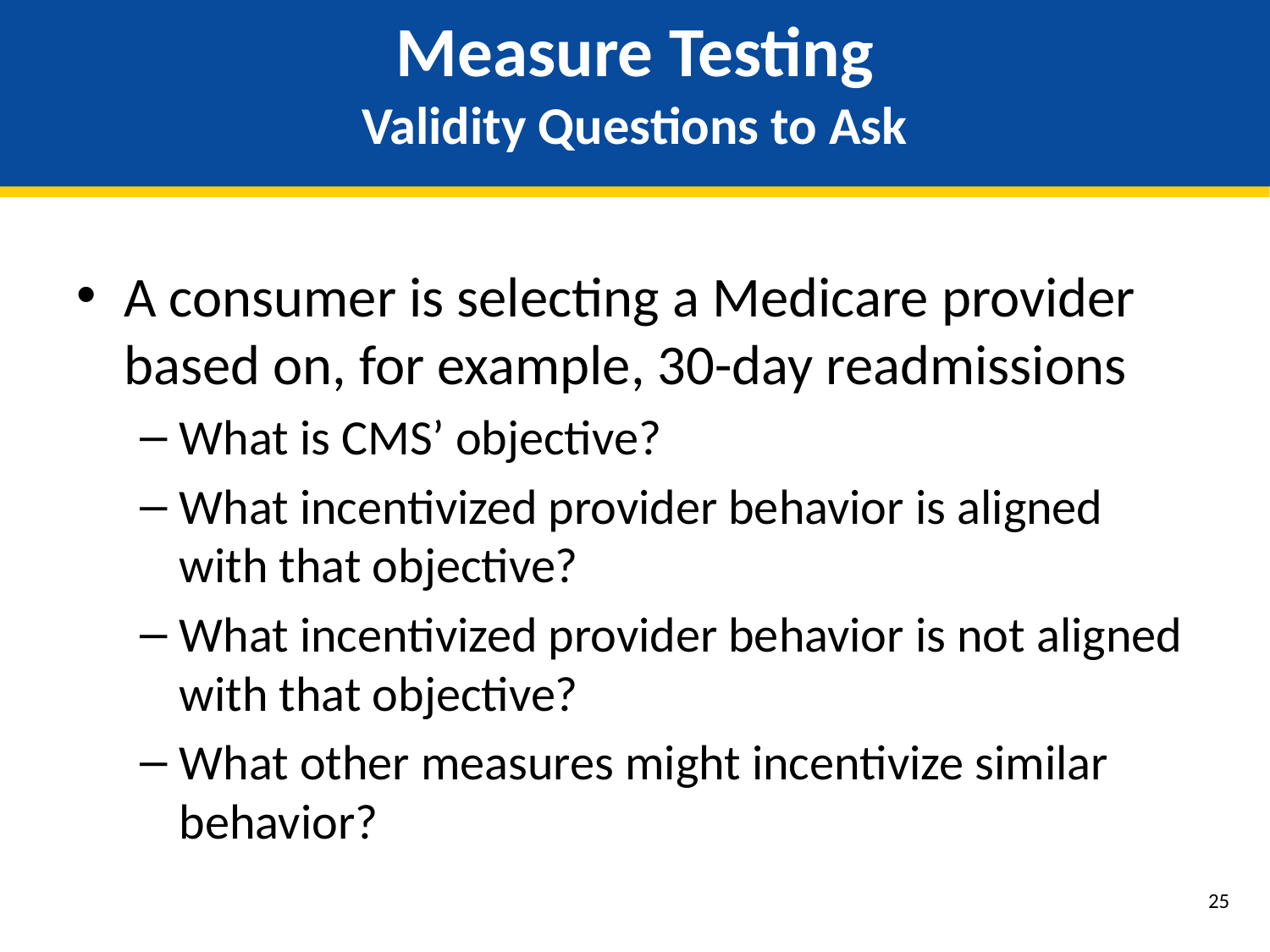

# Measure Testing Validity Questions to Ask
A consumer is selecting a Medicare provider based on, for example, 30-day readmissions
What is CMS’ objective?
What incentivized provider behavior is aligned with that objective?
What incentivized provider behavior is not aligned with that objective?
What other measures might incentivize similar behavior?